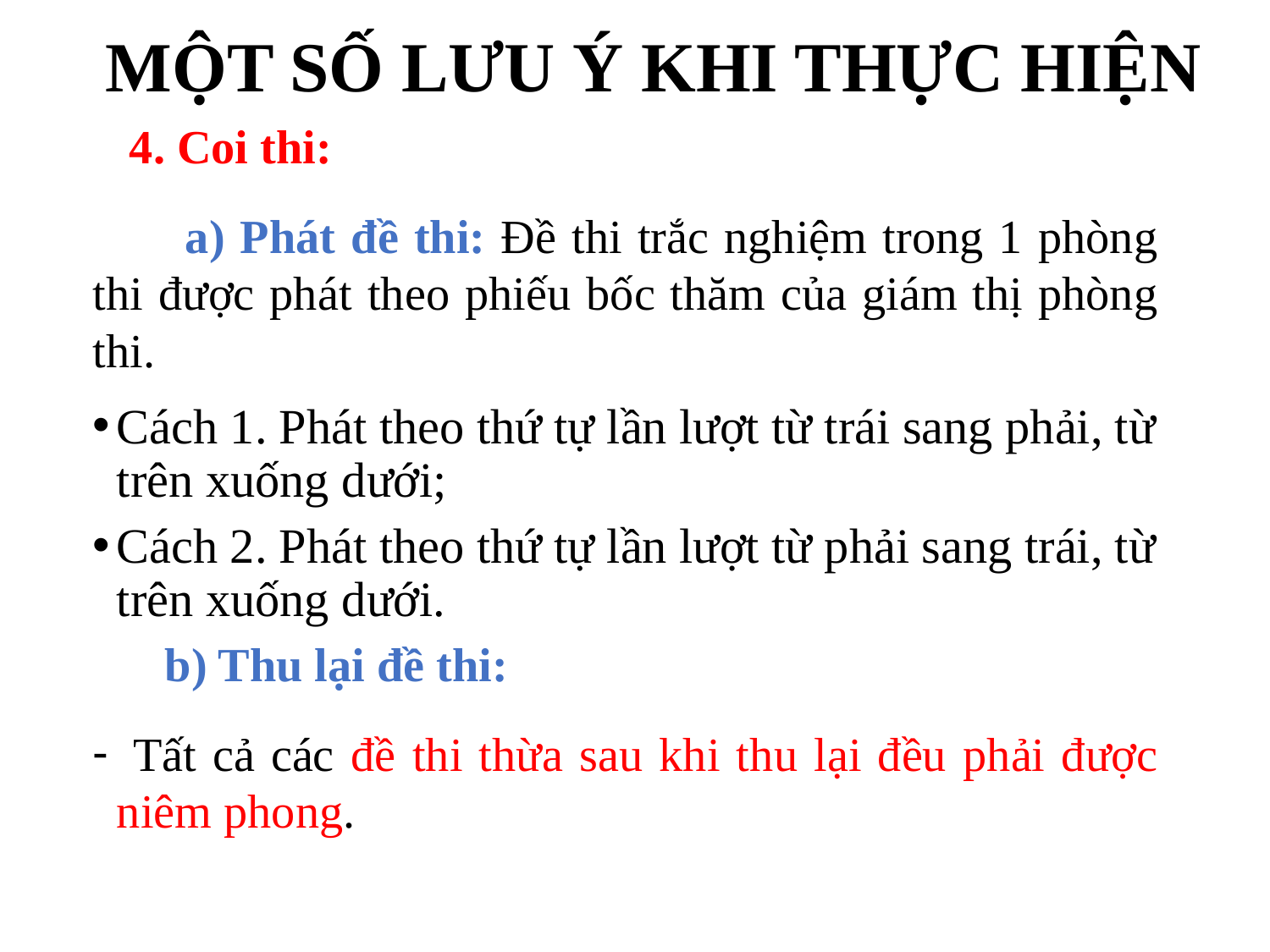

# MỘT SỐ LƯU Ý KHI THỰC HIỆN
4. Coi thi:
      a) Phát đề thi: Đề thi trắc nghiệm trong 1 phòng thi được phát theo phiếu bốc thăm của giám thị phòng thi.
Cách 1. Phát theo thứ tự lần lượt từ trái sang phải, từ trên xuống dưới;
Cách 2. Phát theo thứ tự lần lượt từ phải sang trái, từ trên xuống dưới.
   b) Thu lại đề thi:
 Tất cả các đề thi thừa sau khi thu lại đều phải được niêm phong.